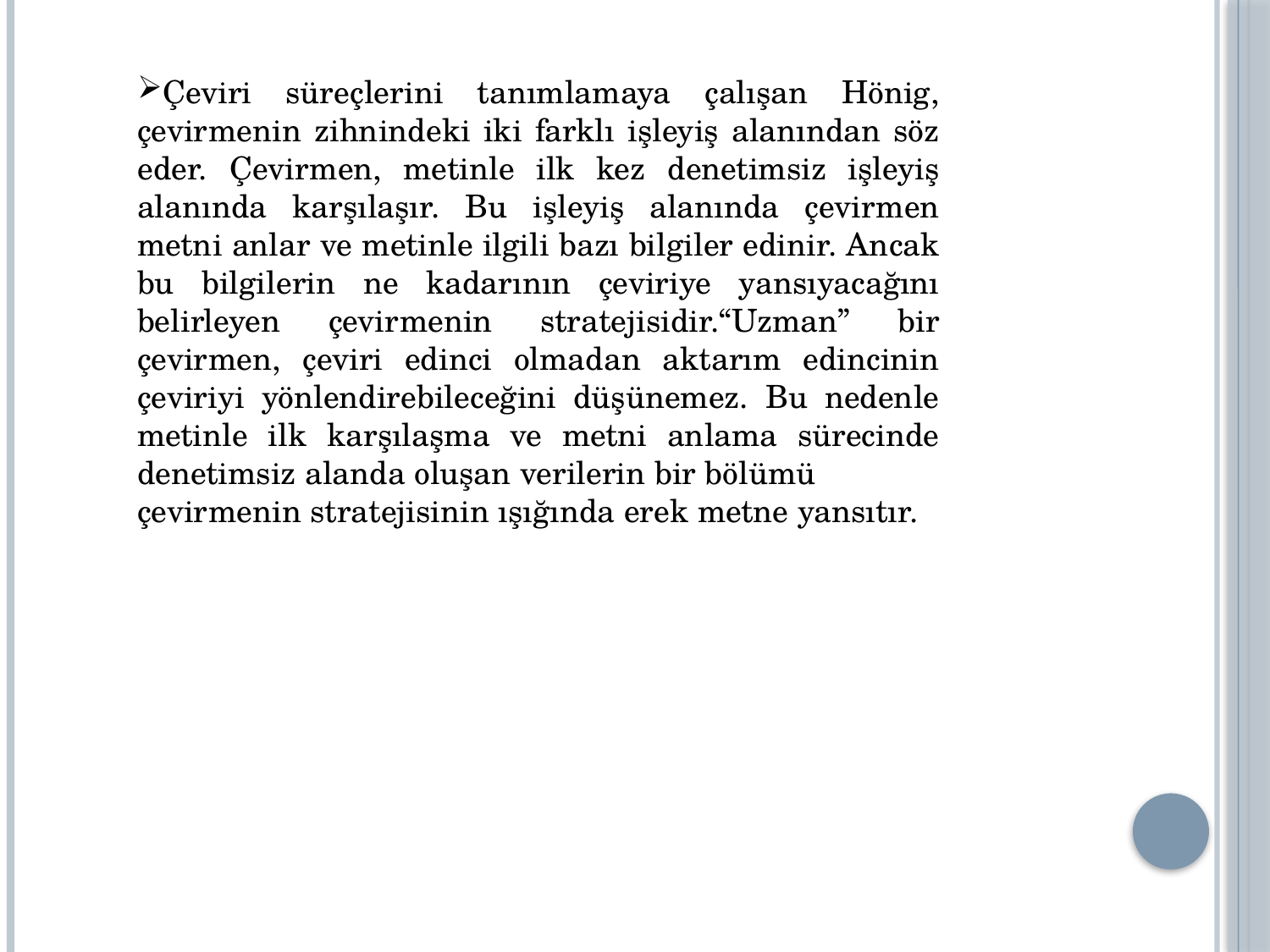

Çeviri süreçlerini tanımlamaya çalışan Hönig, çevirmenin zihnindeki iki farklı işleyiş alanından söz eder. Çevirmen, metinle ilk kez denetimsiz işleyiş alanında karşılaşır. Bu işleyiş alanında çevirmen metni anlar ve metinle ilgili bazı bilgiler edinir. Ancak bu bilgilerin ne kadarının çeviriye yansıyacağını belirleyen çevirmenin stratejisidir.“Uzman” bir çevirmen, çeviri edinci olmadan aktarım edincinin çeviriyi yönlendirebileceğini düşünemez. Bu nedenle metinle ilk karşılaşma ve metni anlama sürecinde denetimsiz alanda oluşan verilerin bir bölümü
çevirmenin stratejisinin ışığında erek metne yansıtır.